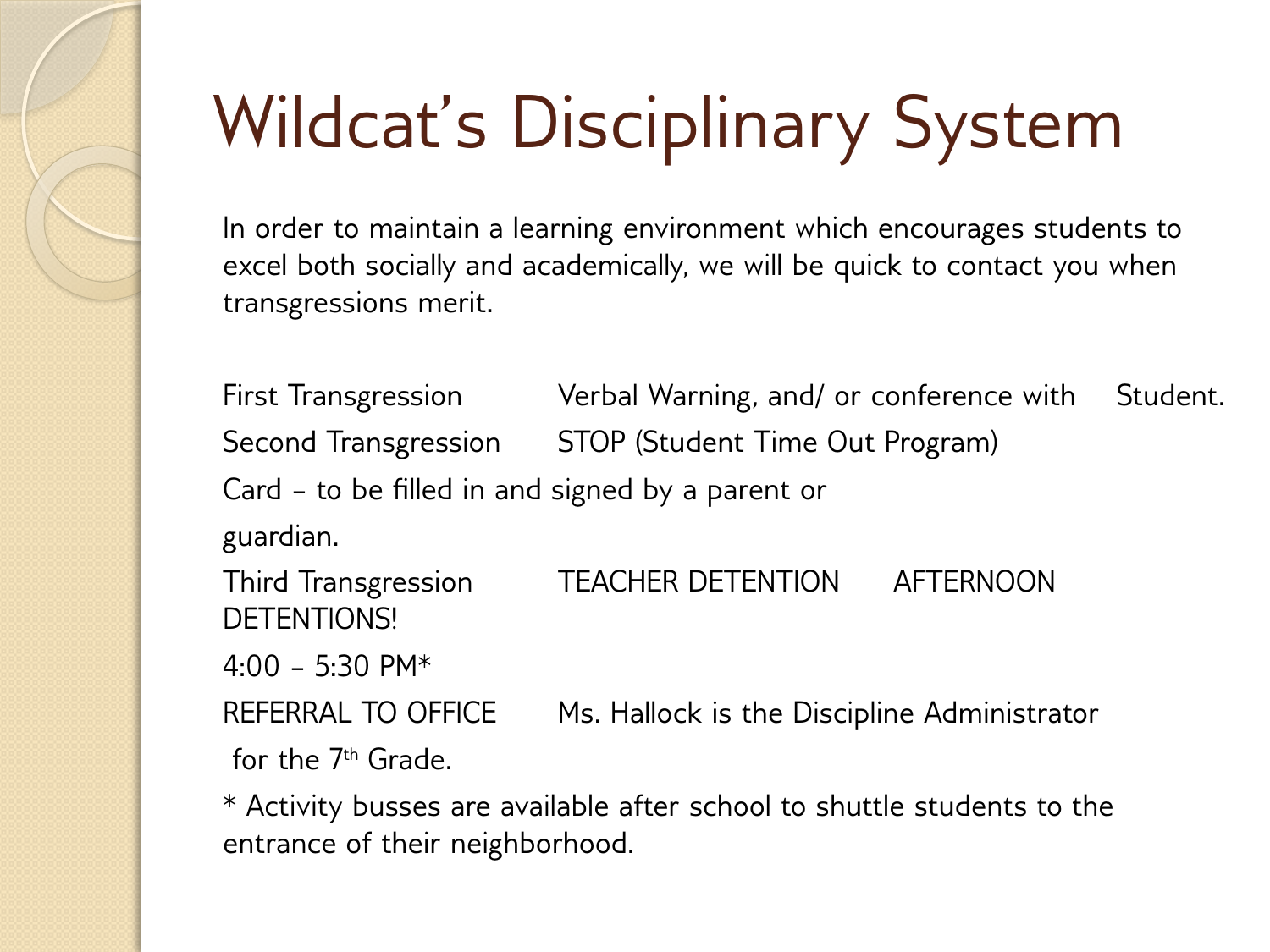

# Wildcat’s Disciplinary System
In order to maintain a learning environment which encourages students to excel both socially and academically, we will be quick to contact you when transgressions merit.

First Transgression	Verbal Warning, and/ or conference with 				Student.
Second Transgression	STOP (Student Time Out Program)
			Card – to be filled in and signed by a parent or
			guardian.
Third Transgression	TEACHER DETENTION						AFTERNOON DETENTIONS!
			4:00 – 5:30 PM*
REFERRAL TO OFFICE	Ms. Hallock is the Discipline Administrator
			 for the 7th Grade.
* Activity busses are available after school to shuttle students to the entrance of their neighborhood.